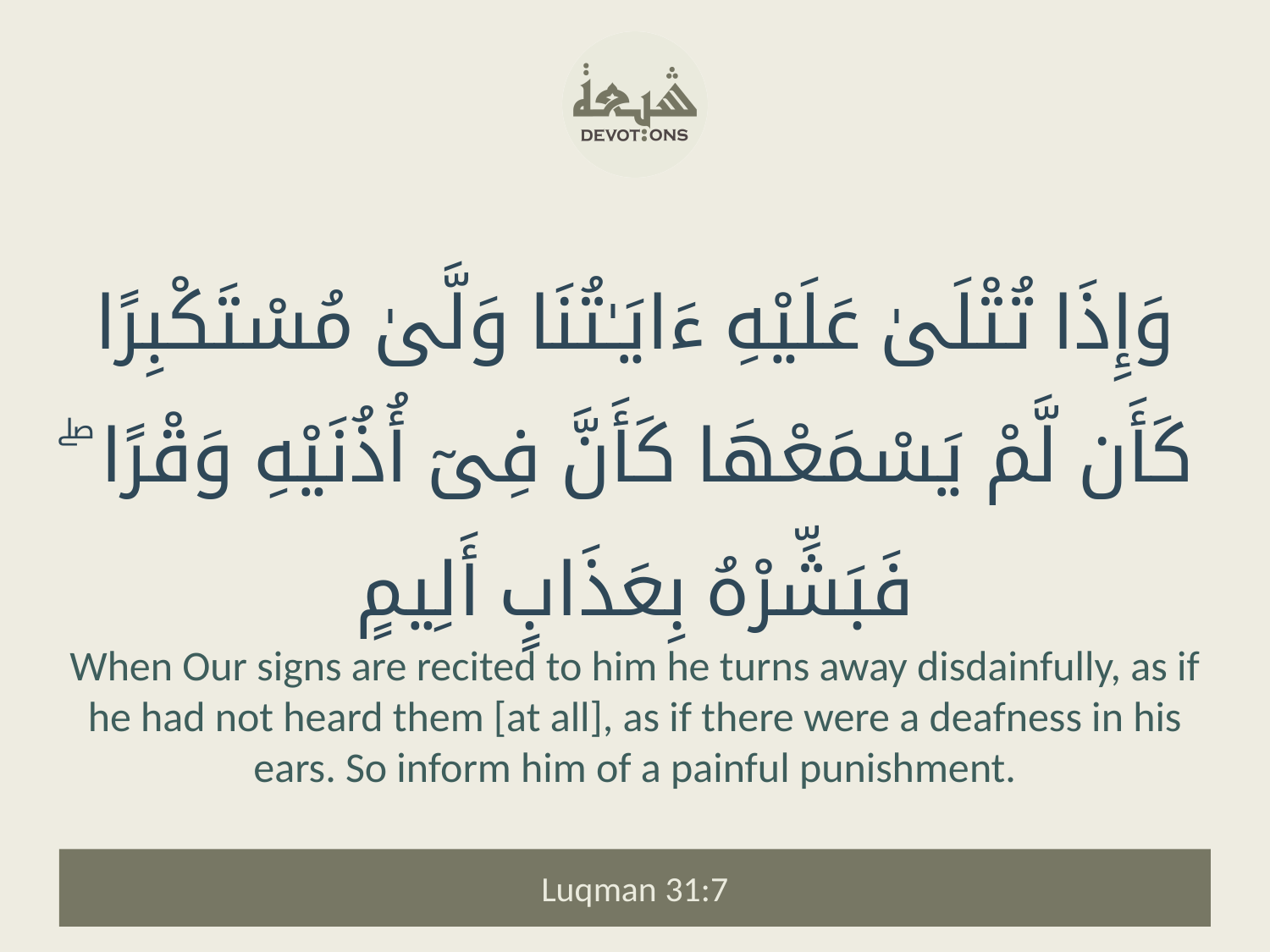

وَإِذَا تُتْلَىٰ عَلَيْهِ ءَايَـٰتُنَا وَلَّىٰ مُسْتَكْبِرًا كَأَن لَّمْ يَسْمَعْهَا كَأَنَّ فِىٓ أُذُنَيْهِ وَقْرًا ۖ فَبَشِّرْهُ بِعَذَابٍ أَلِيمٍ
When Our signs are recited to him he turns away disdainfully, as if he had not heard them [at all], as if there were a deafness in his ears. So inform him of a painful punishment.
Luqman 31:7